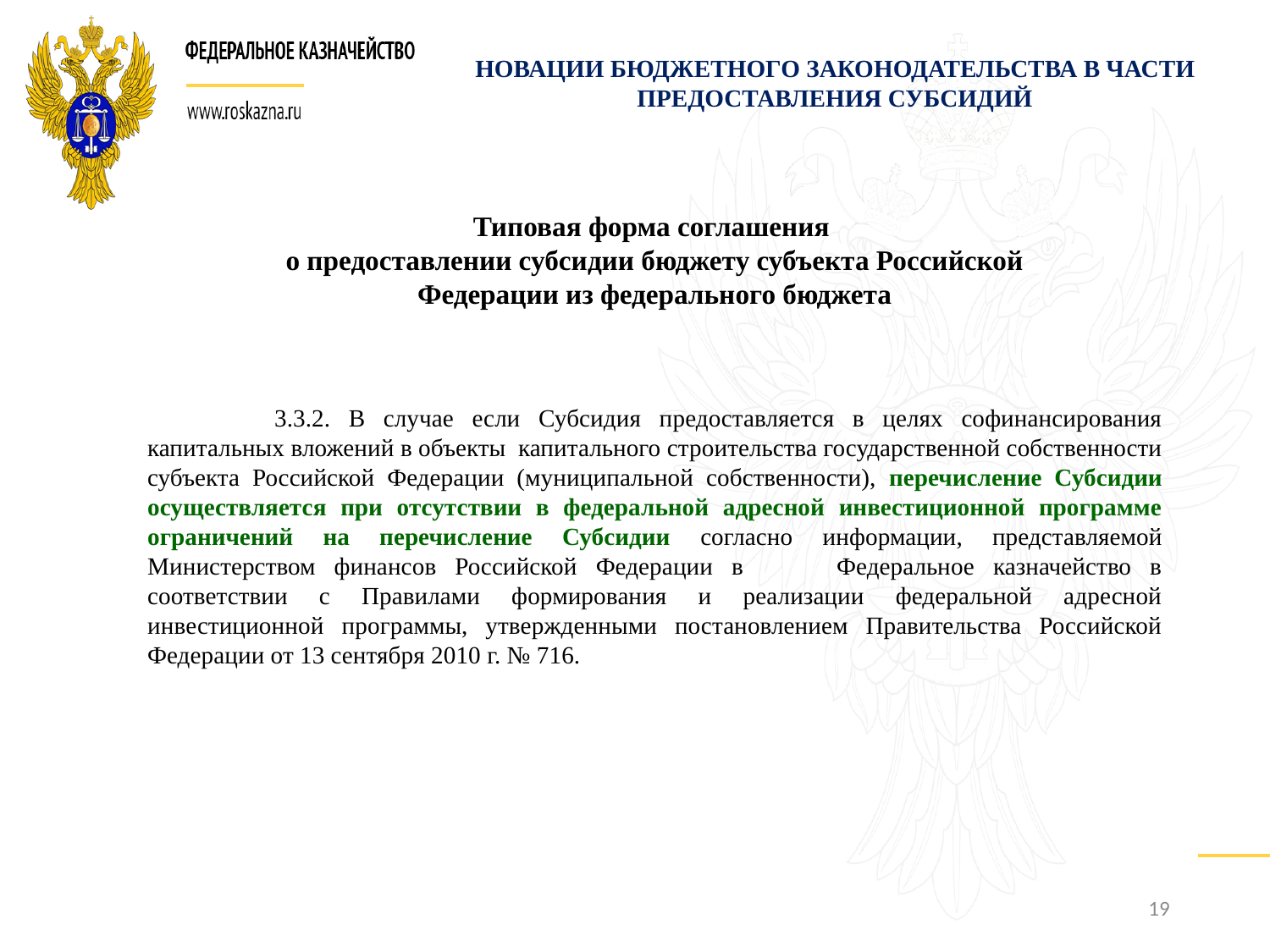

НОВАЦИИ БЮДЖЕТНОГО ЗАКОНОДАТЕЛЬСТВА В ЧАСТИ ПРЕДОСТАВЛЕНИЯ СУБСИДИЙ
Типовая форма соглашения
о предоставлении субсидии бюджету субъекта Российской Федерации из федерального бюджета
	3.3.2. В случае если Субсидия предоставляется в целях софинансирования капитальных вложений в объекты  капитального строительства государственной собственности субъекта Российской Федерации (муниципальной собственности), перечисление Субсидии осуществляется при отсутствии в федеральной адресной инвестиционной программе ограничений на перечисление Субсидии согласно информации, представляемой Министерством финансов Российской Федерации в     Федеральное казначейство в соответствии с Правилами формирования и реализации федеральной адресной инвестиционной программы, утвержденными постановлением Правительства Российской Федерации от 13 сентября 2010 г. № 716.
19